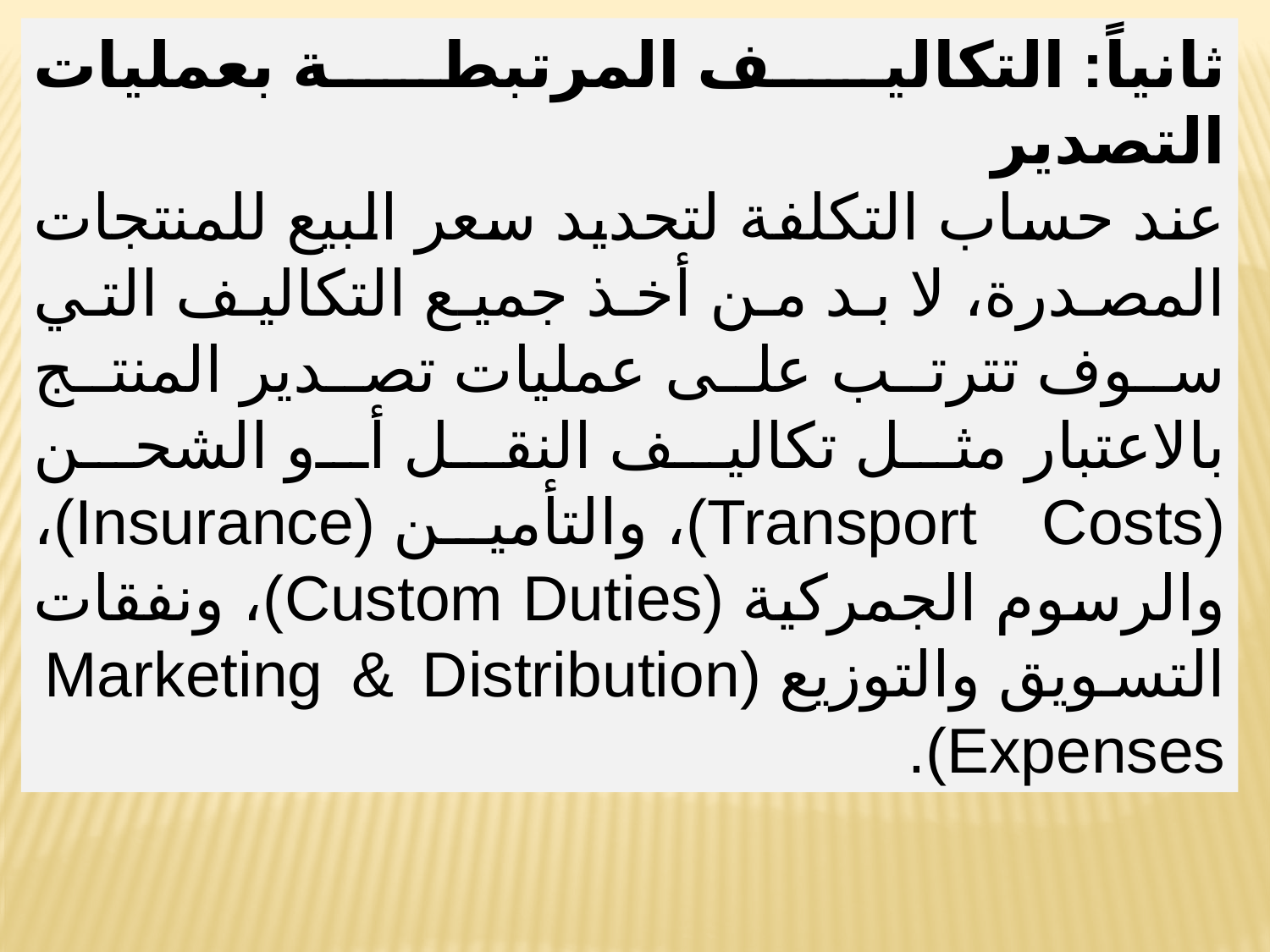

ثانياً: التكاليف المرتبطة بعمليات التصدير
	عند حساب التكلفة لتحديد سعر البيع للمنتجات المصدرة، لا بد من أخذ جميع التكاليف التي سوف تترتب على عمليات تصدير المنتج بالاعتبار مثل تكاليف النقل أو الشحن (Transport Costs)، والتأمين (Insurance)، والرسوم الجمركية (Custom Duties)، ونفقات التسويق والتوزيع (Marketing & Distribution Expenses).